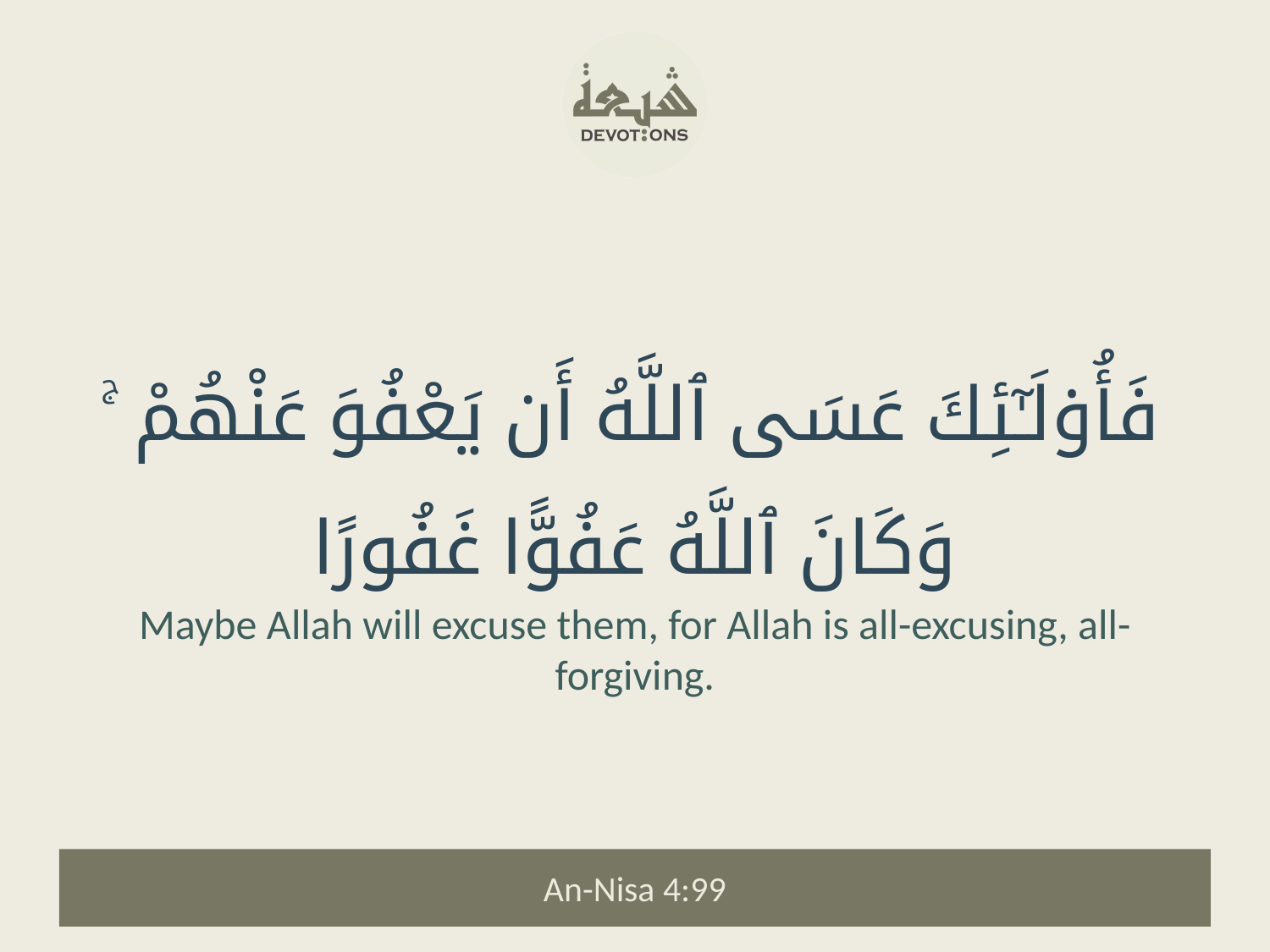

فَأُو۟لَـٰٓئِكَ عَسَى ٱللَّهُ أَن يَعْفُوَ عَنْهُمْ ۚ وَكَانَ ٱللَّهُ عَفُوًّا غَفُورًا
Maybe Allah will excuse them, for Allah is all-excusing, all-forgiving.
An-Nisa 4:99